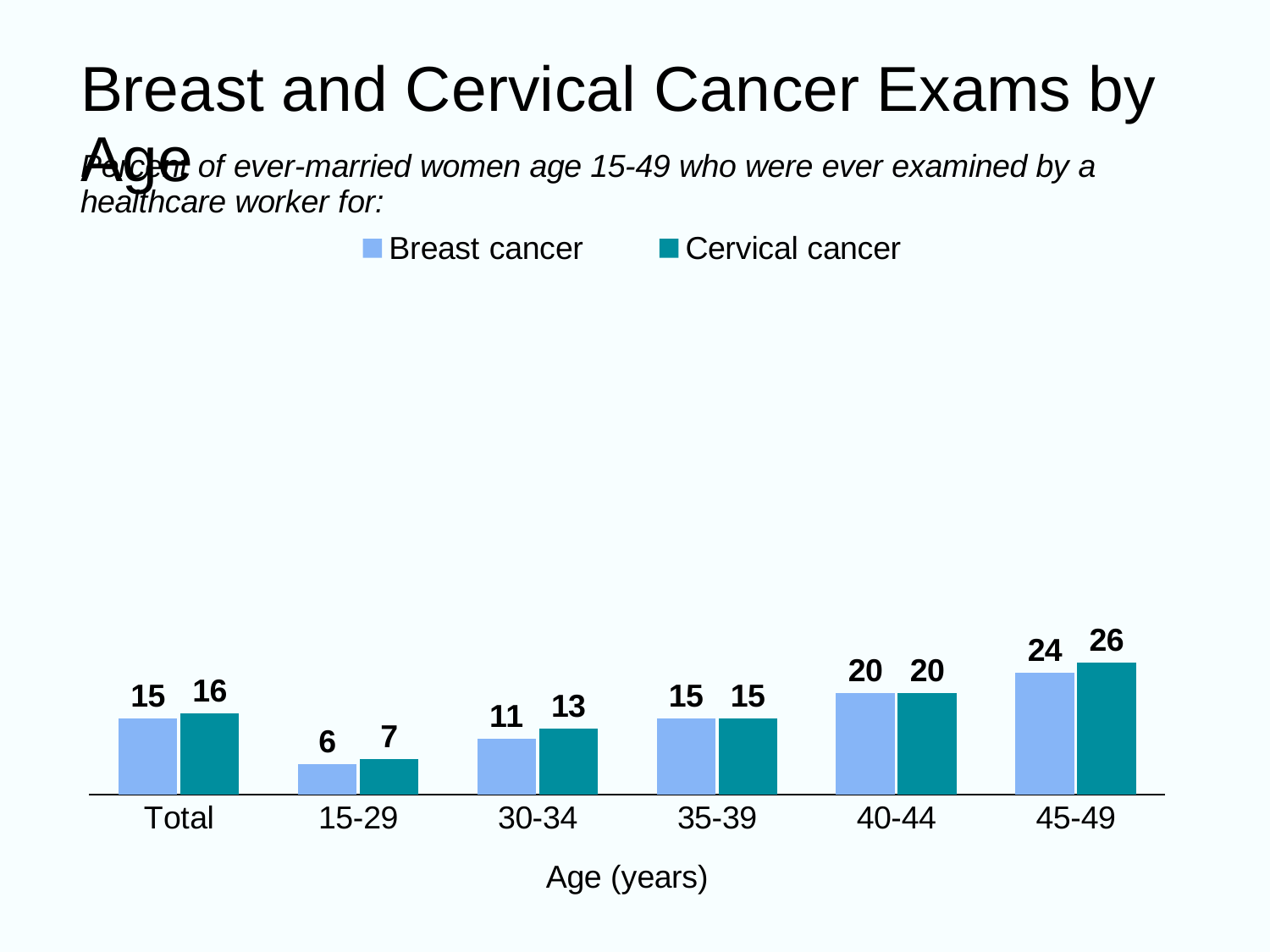

### Chart

| Category | Breast cancer | Cervical cancer |
|---|---|---|
| Total | 15.0 | 16.0 |
| 15-29 | 6.0 | 7.0 |
| 30-34 | 11.0 | 13.0 |
| 35-39 | 15.0 | 15.0 |
| 40-44 | 20.0 | 20.0 |
| 45-49 | 24.0 | 26.0 |